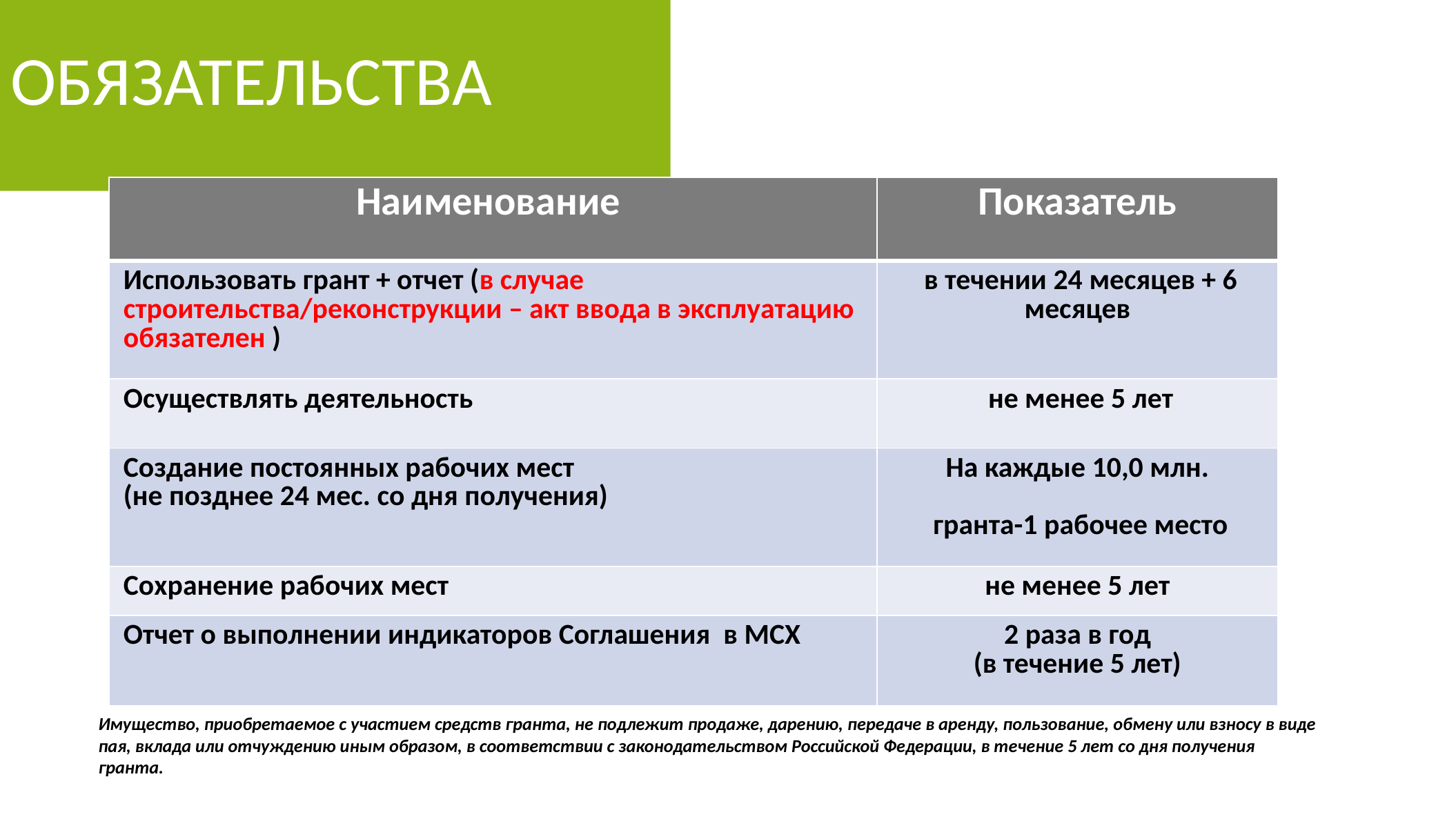

# ОБЯЗАТЕЛЬСТВА
| Наименование | Показатель |
| --- | --- |
| Использовать грант + отчет (в случае строительства/реконструкции – акт ввода в эксплуатацию обязателен ) | в течении 24 месяцев + 6 месяцев |
| Осуществлять деятельность | не менее 5 лет |
| Создание постоянных рабочих мест (не позднее 24 мес. со дня получения) | На каждые 10,0 млн. гранта-1 рабочее место |
| Сохранение рабочих мест | не менее 5 лет |
| Отчет о выполнении индикаторов Соглашения в МСХ | 2 раза в год (в течение 5 лет) |
Имущество, приобретаемое с участием средств гранта, не подлежит продаже, дарению, передаче в аренду, пользование, обмену или взносу в виде пая, вклада или отчуждению иным образом, в соответствии с законодательством Российской Федерации, в течение 5 лет со дня получения гранта.